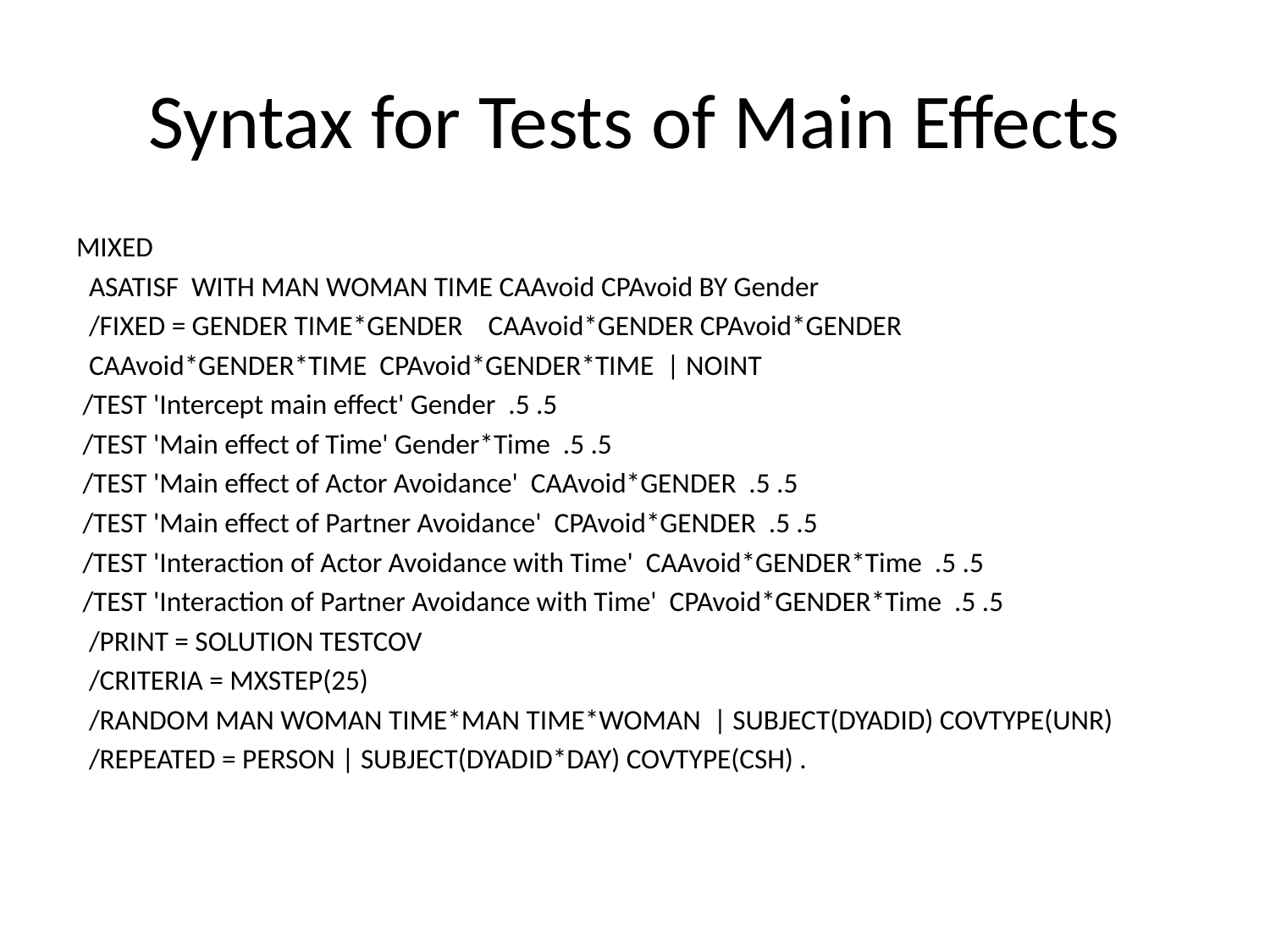

Syntax for Tests of Main Effects
MIXED
  ASATISF  WITH MAN WOMAN TIME CAAvoid CPAvoid BY Gender
  /FIXED = GENDER TIME*GENDER    CAAvoid*GENDER CPAvoid*GENDER
  CAAvoid*GENDER*TIME  CPAvoid*GENDER*TIME  | NOINT
 /TEST 'Intercept main effect' Gender  .5 .5
 /TEST 'Main effect of Time' Gender*Time  .5 .5
 /TEST 'Main effect of Actor Avoidance'  CAAvoid*GENDER  .5 .5
 /TEST 'Main effect of Partner Avoidance'  CPAvoid*GENDER  .5 .5
 /TEST 'Interaction of Actor Avoidance with Time'  CAAvoid*GENDER*Time  .5 .5
 /TEST 'Interaction of Partner Avoidance with Time'  CPAvoid*GENDER*Time  .5 .5
  /PRINT = SOLUTION TESTCOV
  /CRITERIA = MXSTEP(25)
  /RANDOM MAN WOMAN TIME*MAN TIME*WOMAN  | SUBJECT(DYADID) COVTYPE(UNR)
  /REPEATED = PERSON | SUBJECT(DYADID*DAY) COVTYPE(CSH) .